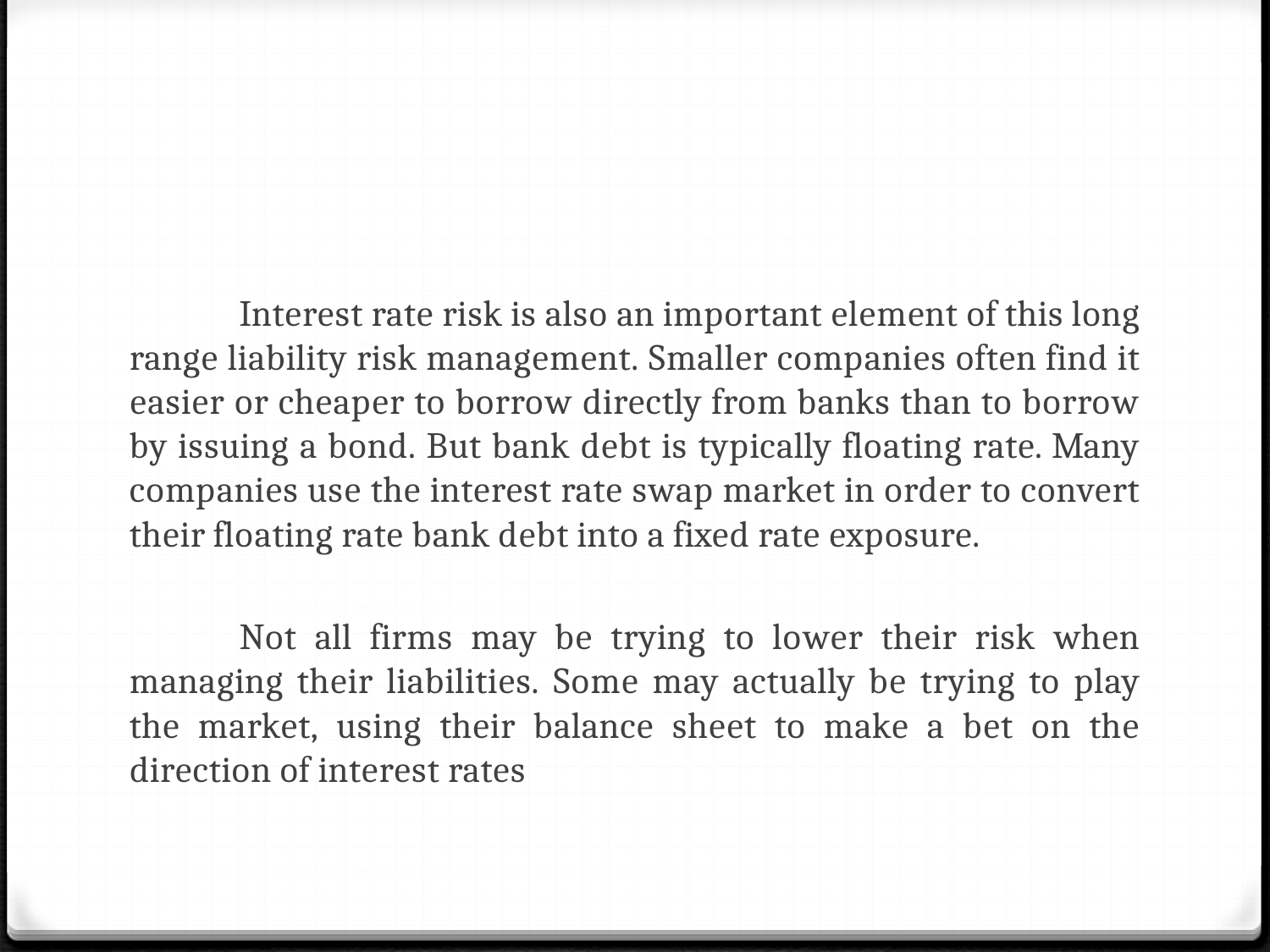

#
	Interest rate risk is also an important element of this long range liability risk management. Smaller companies often find it easier or cheaper to borrow directly from banks than to borrow by issuing a bond. But bank debt is typically floating rate. Many companies use the interest rate swap market in order to convert their floating rate bank debt into a fixed rate exposure.

	Not all firms may be trying to lower their risk when managing their liabilities. Some may actually be trying to play the market, using their balance sheet to make a bet on the direction of interest rates